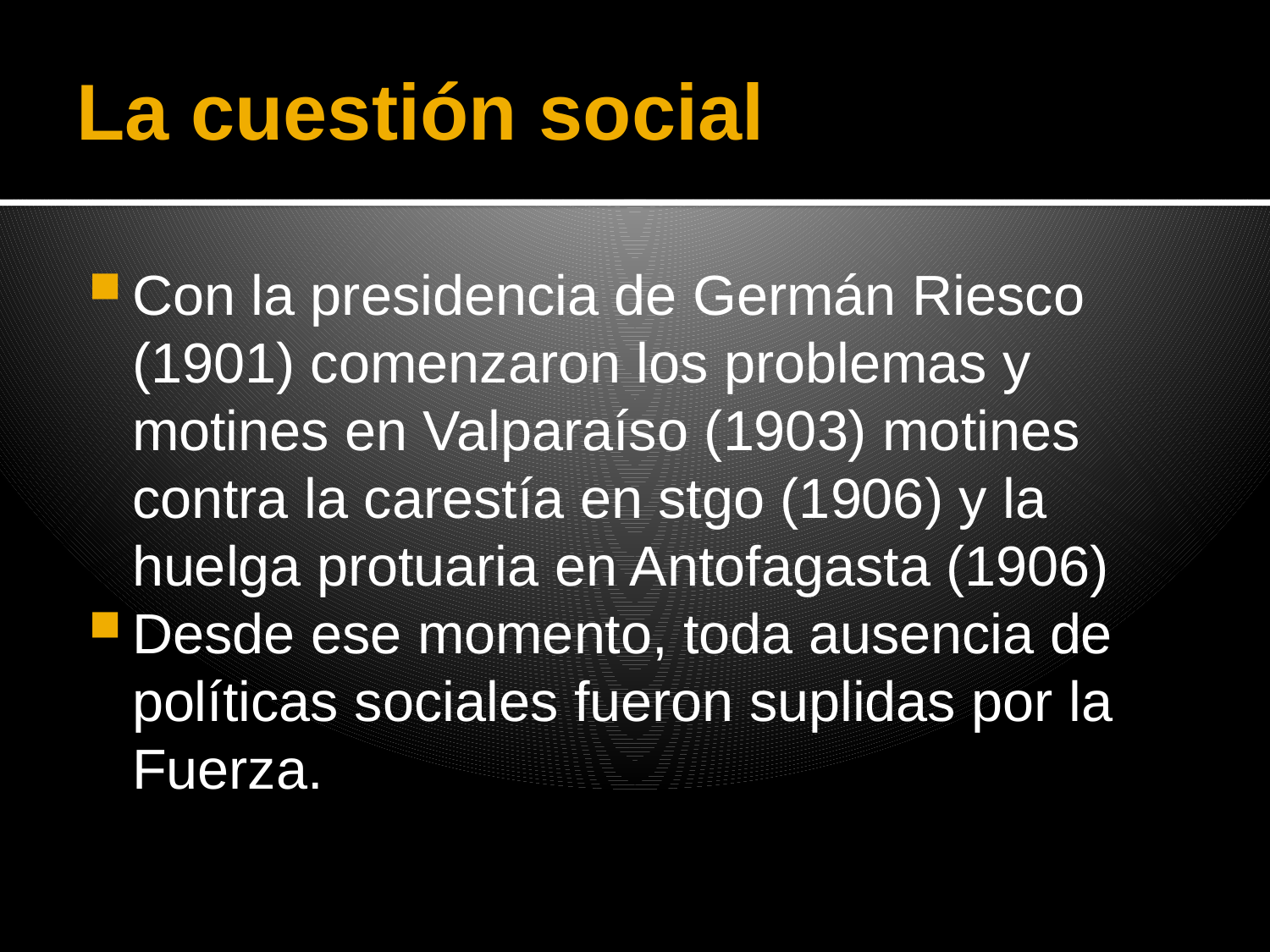

# La cuestión social
Con la presidencia de Germán Riesco (1901) comenzaron los problemas y motines en Valparaíso (1903) motines contra la carestía en stgo (1906) y la huelga protuaria en Antofagasta (1906)
Desde ese momento, toda ausencia de políticas sociales fueron suplidas por la Fuerza.